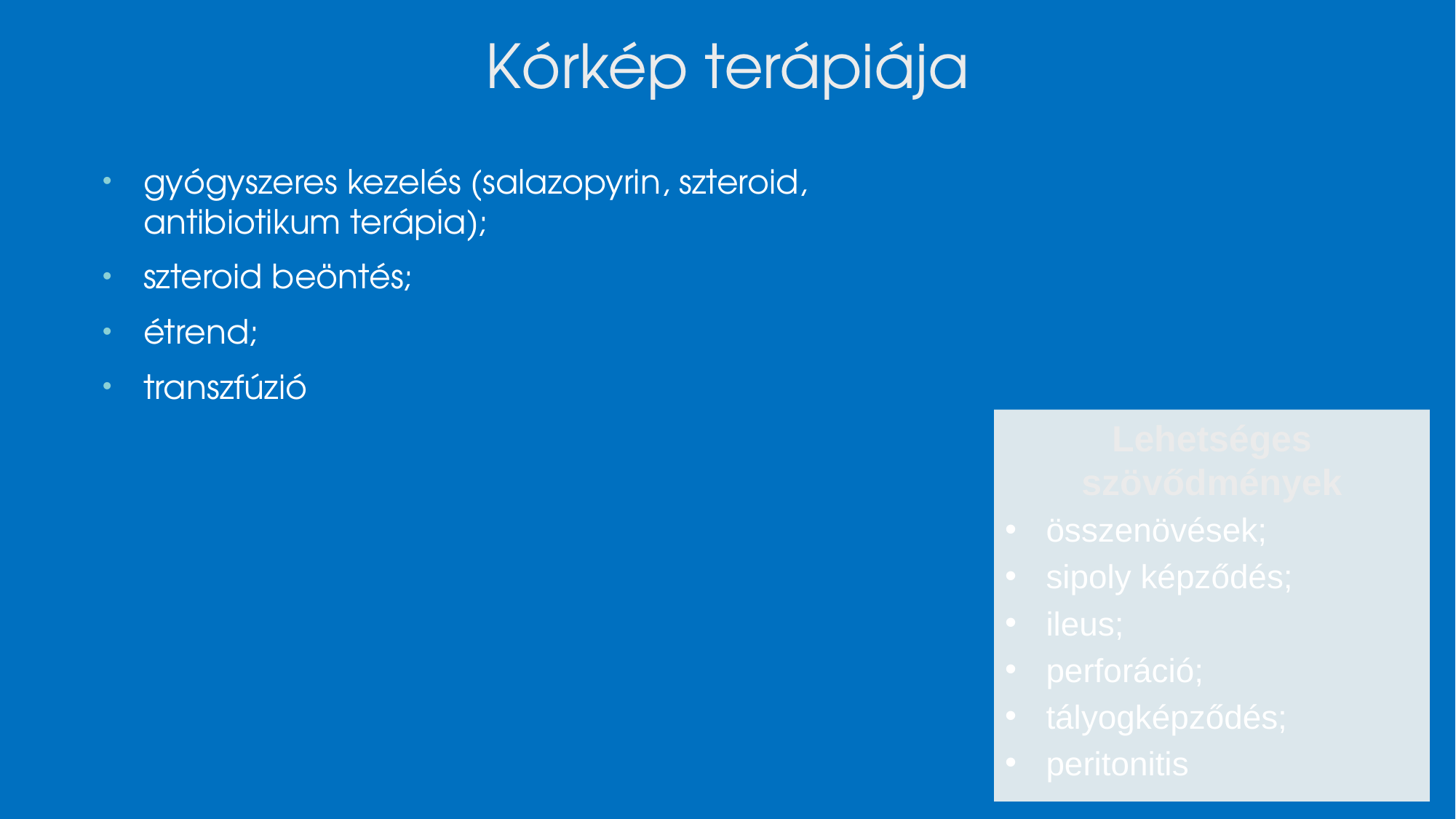

# Kórkép terápiája
gyógyszeres kezelés (salazopyrin, szteroid, antibiotikum terápia);
szteroid beöntés;
étrend;
transzfúzió

Lehetséges szövődmények
összenövések;
sipoly képződés;
ileus;
perforáció;
tályogképződés;
peritonitis